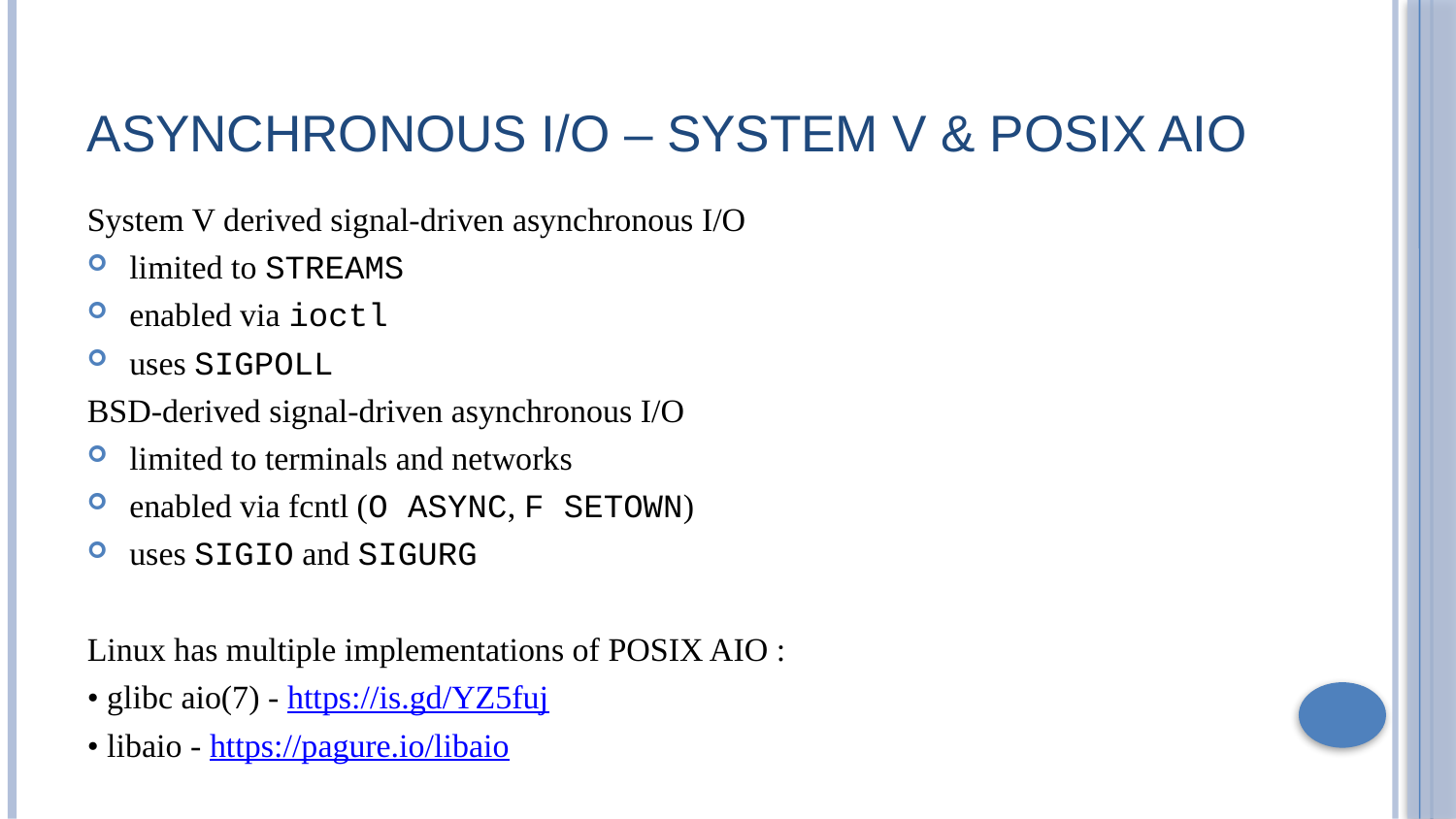

# Asynchronous I/O – System V & POSIX AIO
System V derived signal-driven asynchronous I/O
limited to STREAMS
enabled via ioctl
uses SIGPOLL
BSD-derived signal-driven asynchronous I/O
limited to terminals and networks
enabled via fcntl (O ASYNC, F SETOWN)
uses SIGIO and SIGURG

Linux has multiple implementations of POSIX AIO :
• glibc aio(7) - https://is.gd/YZ5fuj
• libaio - https://pagure.io/libaio